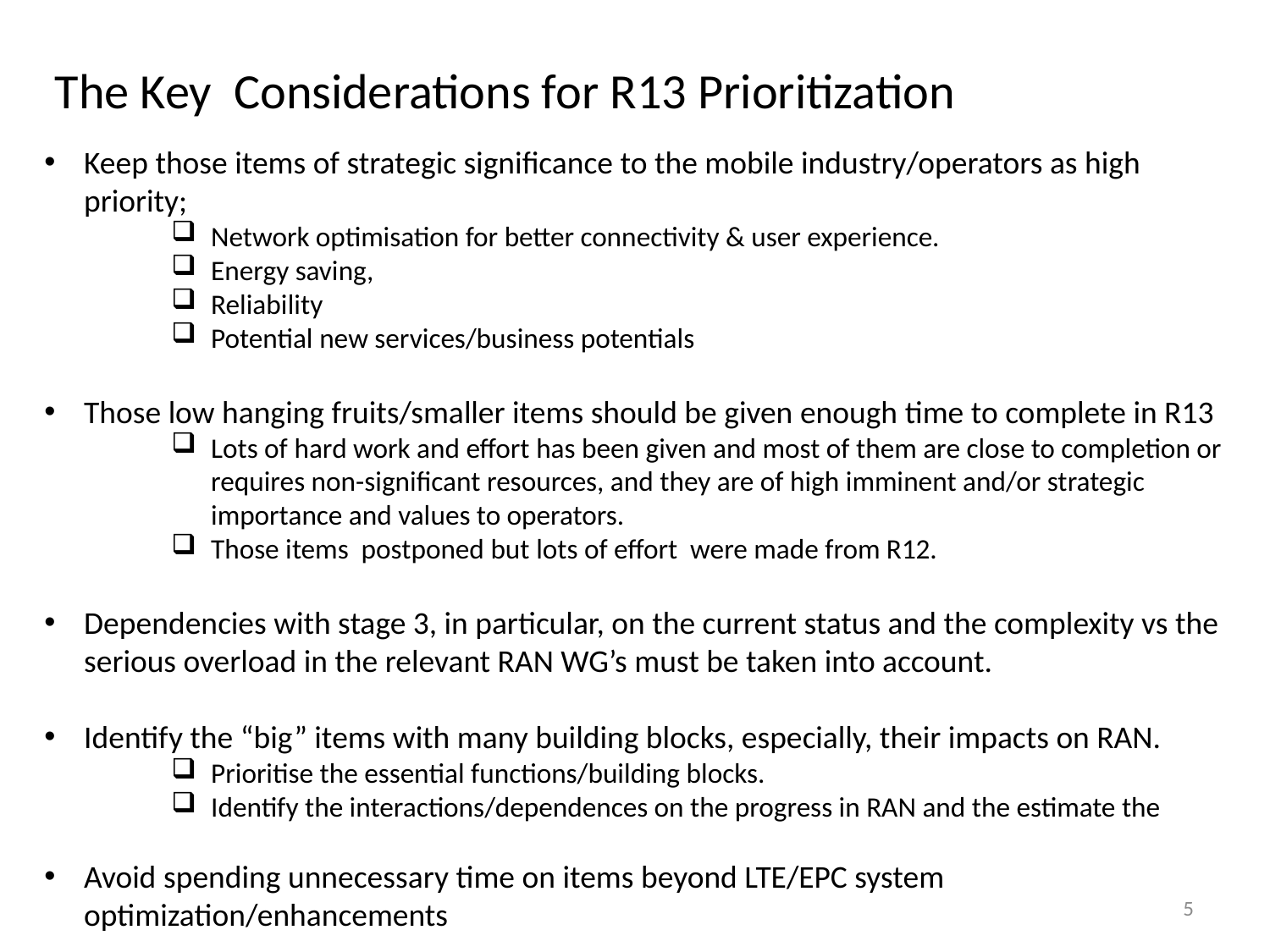

The Key  Considerations for R13 Prioritization
Keep those items of strategic significance to the mobile industry/operators as high priority;
Network optimisation for better connectivity & user experience.
Energy saving,
Reliability
Potential new services/business potentials

Those low hanging fruits/smaller items should be given enough time to complete in R13
Lots of hard work and effort has been given and most of them are close to completion or requires non-significant resources, and they are of high imminent and/or strategic importance and values to operators.
Those items  postponed but lots of effort  were made from R12.

Dependencies with stage 3, in particular, on the current status and the complexity vs the serious overload in the relevant RAN WG’s must be taken into account.

Identify the “big” items with many building blocks, especially, their impacts on RAN.
Prioritise the essential functions/building blocks.
Identify the interactions/dependences on the progress in RAN and the estimate the

Avoid spending unnecessary time on items beyond LTE/EPC system optimization/enhancements
5